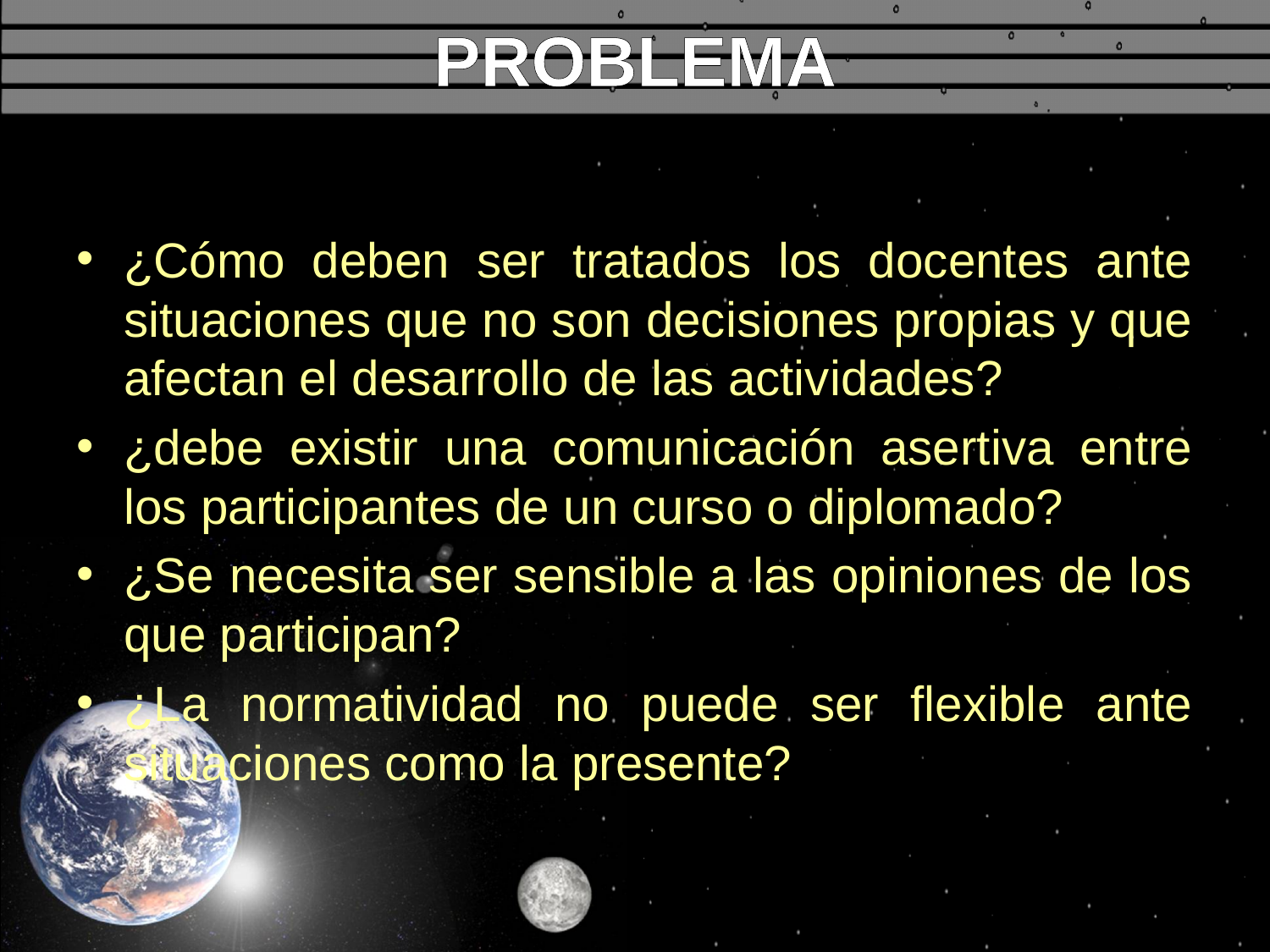

# PROBLEMA
¿Cómo deben ser tratados los docentes ante situaciones que no son decisiones propias y que afectan el desarrollo de las actividades?
¿debe existir una comunicación asertiva entre los participantes de un curso o diplomado?
¿Se necesita ser sensible a las opiniones de los que participan?
¿La normatividad no puede ser flexible ante situaciones como la presente?